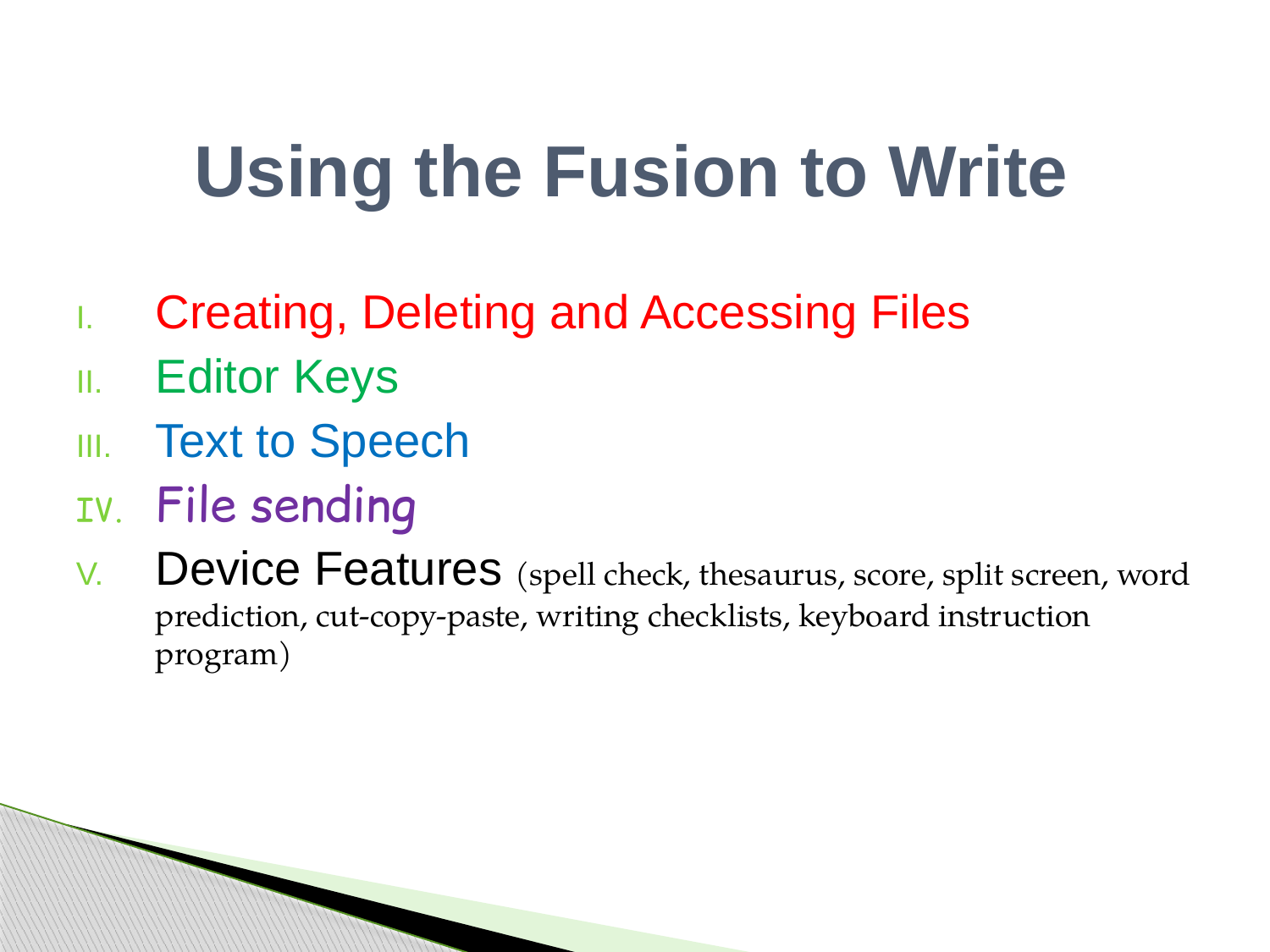

# Using the Fusion to Write
Creating, Deleting and Accessing Files
Editor Keys
Text to Speech
File sending
Device Features (spell check, thesaurus, score, split screen, word prediction, cut-copy-paste, writing checklists, keyboard instruction program)